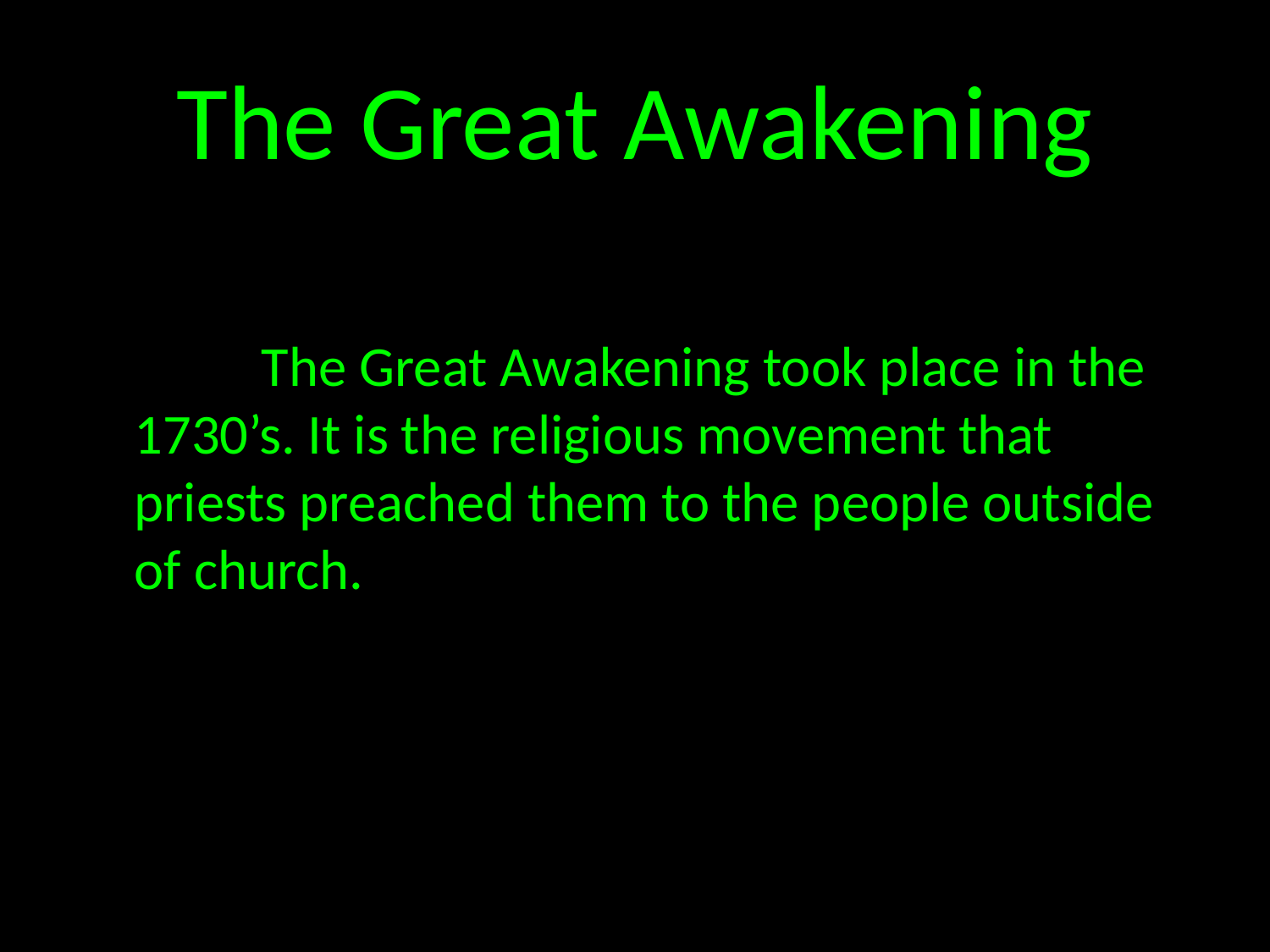

# The Great Awakening
		The Great Awakening took place in the 1730’s. It is the religious movement that priests preached them to the people outside of church.